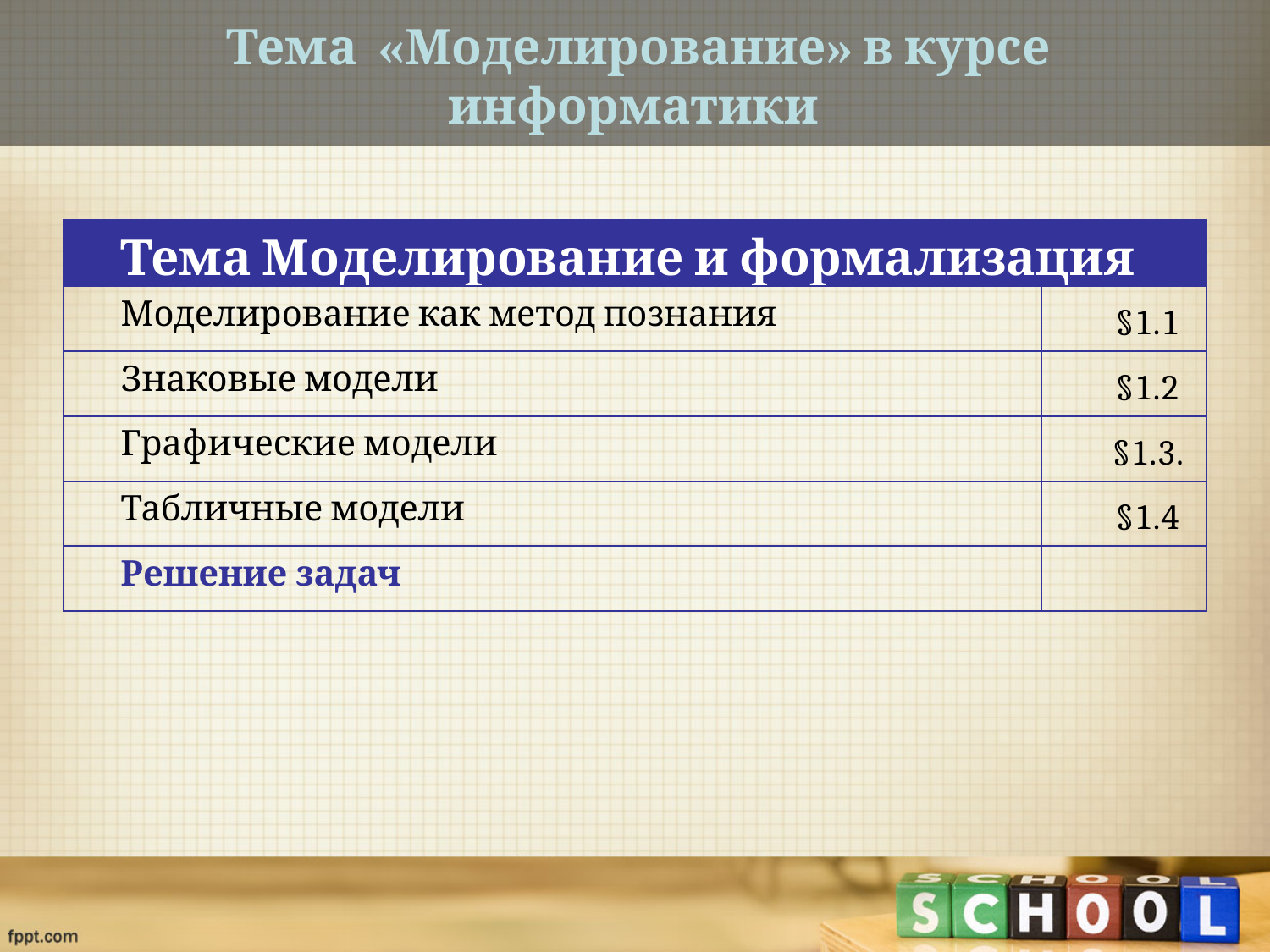

# Тема  «Моделирование» в курсе информатики
| Тема Моделирование и формализация |  |
| --- | --- |
| Моделирование как метод познания | §1.1 |
| Знаковые модели | §1.2 |
| Графические модели | §1.3. |
| Табличные модели | §1.4 |
| Решение задач |  |